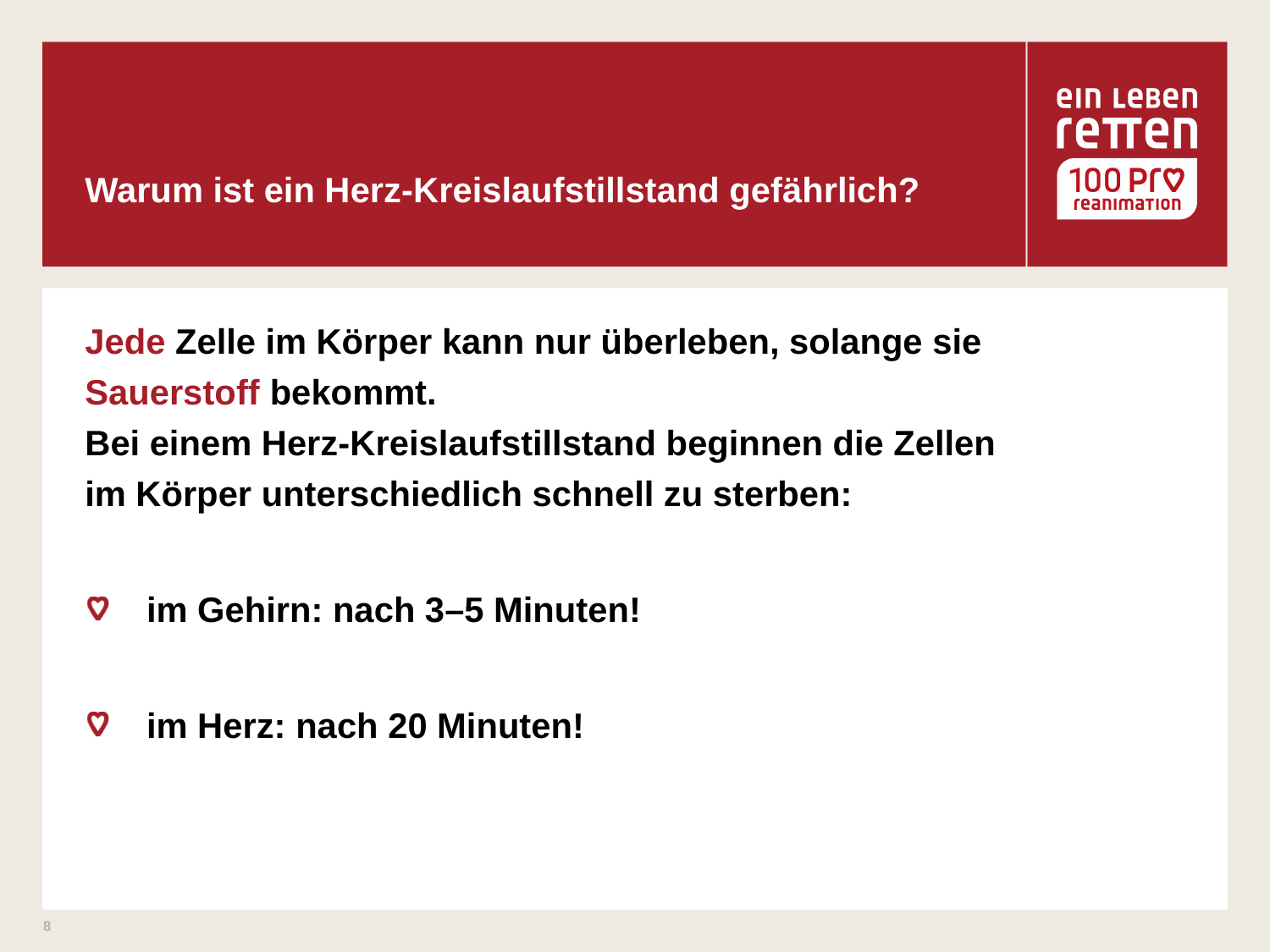

# Warum ist ein Herz-Kreislaufstillstand gefährlich?
Jede Zelle im Körper kann nur überleben, solange sie
Sauerstoff bekommt.
Bei einem Herz-Kreislaufstillstand beginnen die Zellen
im Körper unterschiedlich schnell zu sterben:

 	im Gehirn: nach 3–5 Minuten!

 	im Herz: nach 20 Minuten!

8